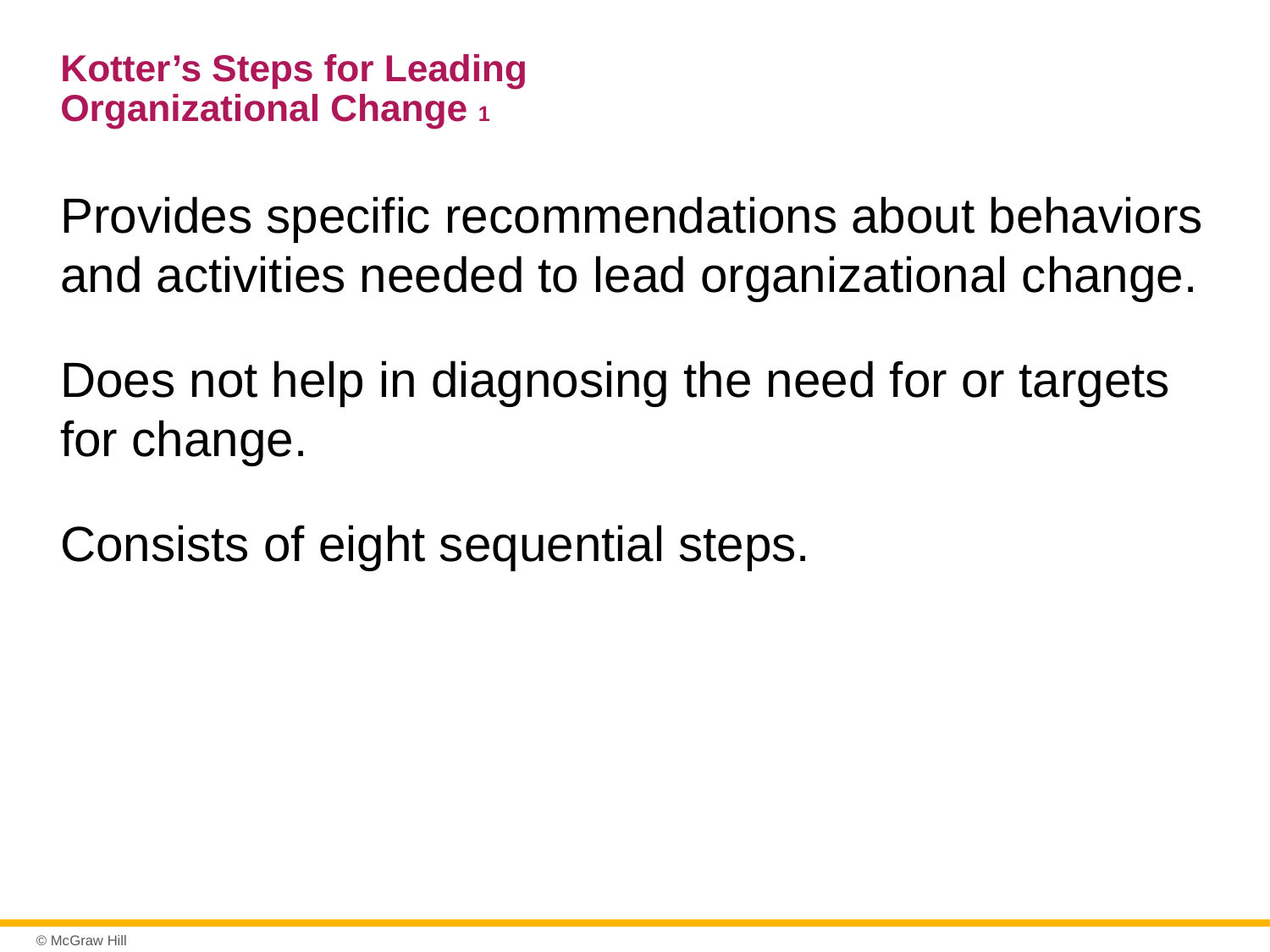

# Kotter’s Steps for Leading Organizational Change 1
Provides specific recommendations about behaviors and activities needed to lead organizational change.
Does not help in diagnosing the need for or targets for change.
Consists of eight sequential steps.